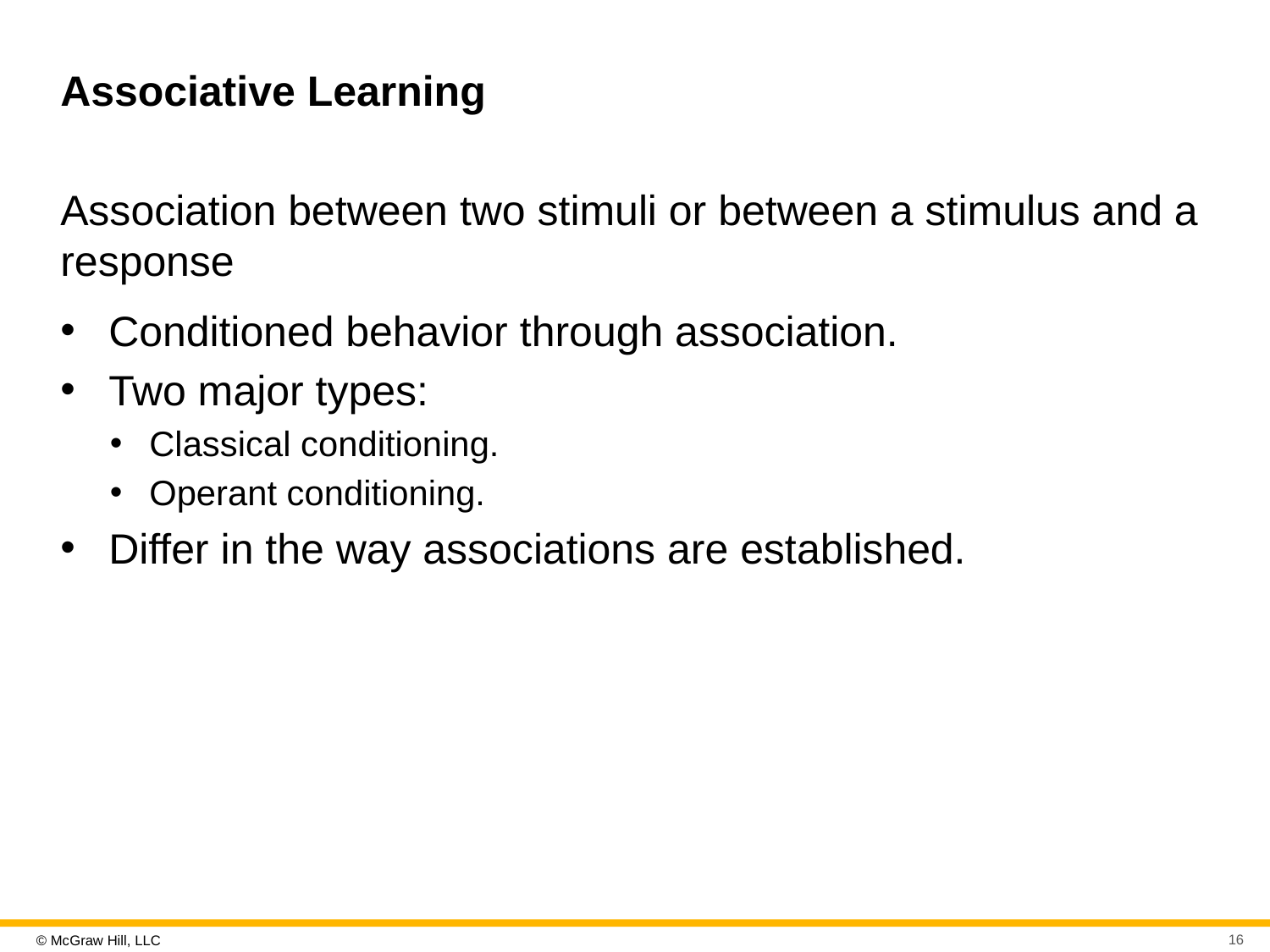

# Associative Learning
Association between two stimuli or between a stimulus and a response
Conditioned behavior through association.
Two major types:
Classical conditioning.
Operant conditioning.
Differ in the way associations are established.
16